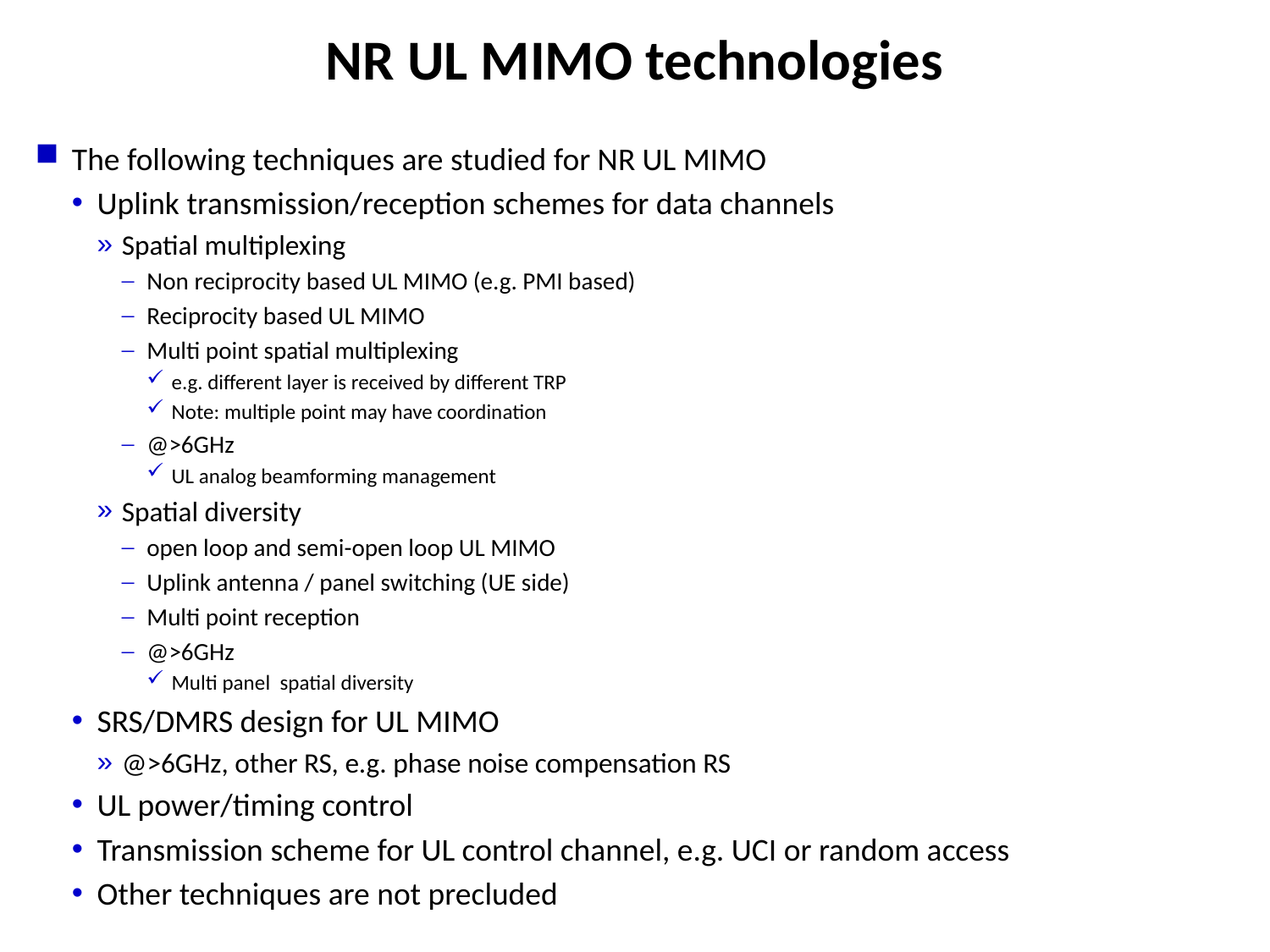

# NR UL MIMO technologies
The following techniques are studied for NR UL MIMO
Uplink transmission/reception schemes for data channels
Spatial multiplexing
Non reciprocity based UL MIMO (e.g. PMI based)
Reciprocity based UL MIMO
Multi point spatial multiplexing
e.g. different layer is received by different TRP
Note: multiple point may have coordination
@>6GHz
UL analog beamforming management
Spatial diversity
open loop and semi-open loop UL MIMO
Uplink antenna / panel switching (UE side)
Multi point reception
@>6GHz
Multi panel  spatial diversity
SRS/DMRS design for UL MIMO
@>6GHz, other RS, e.g. phase noise compensation RS
UL power/timing control
Transmission scheme for UL control channel, e.g. UCI or random access
Other techniques are not precluded